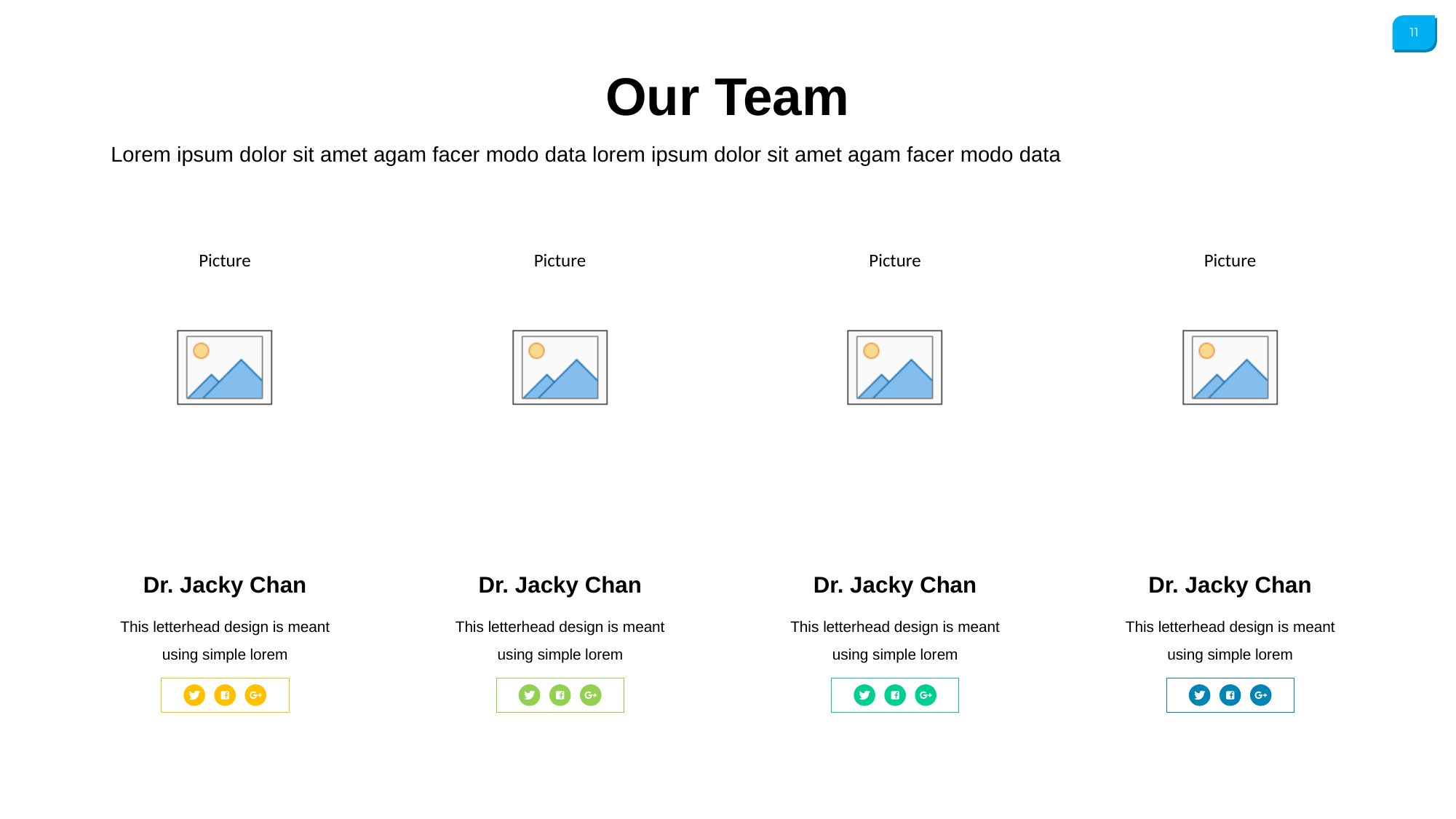

Our Team
Lorem ipsum dolor sit amet agam facer modo data lorem ipsum dolor sit amet agam facer modo data

Dr. Jacky Chan
This letterhead design is meant using simple lorem

Dr. Jacky Chan
This letterhead design is meant using simple lorem

Dr. Jacky Chan
This letterhead design is meant using simple lorem

Dr. Jacky Chan
This letterhead design is meant using simple lorem